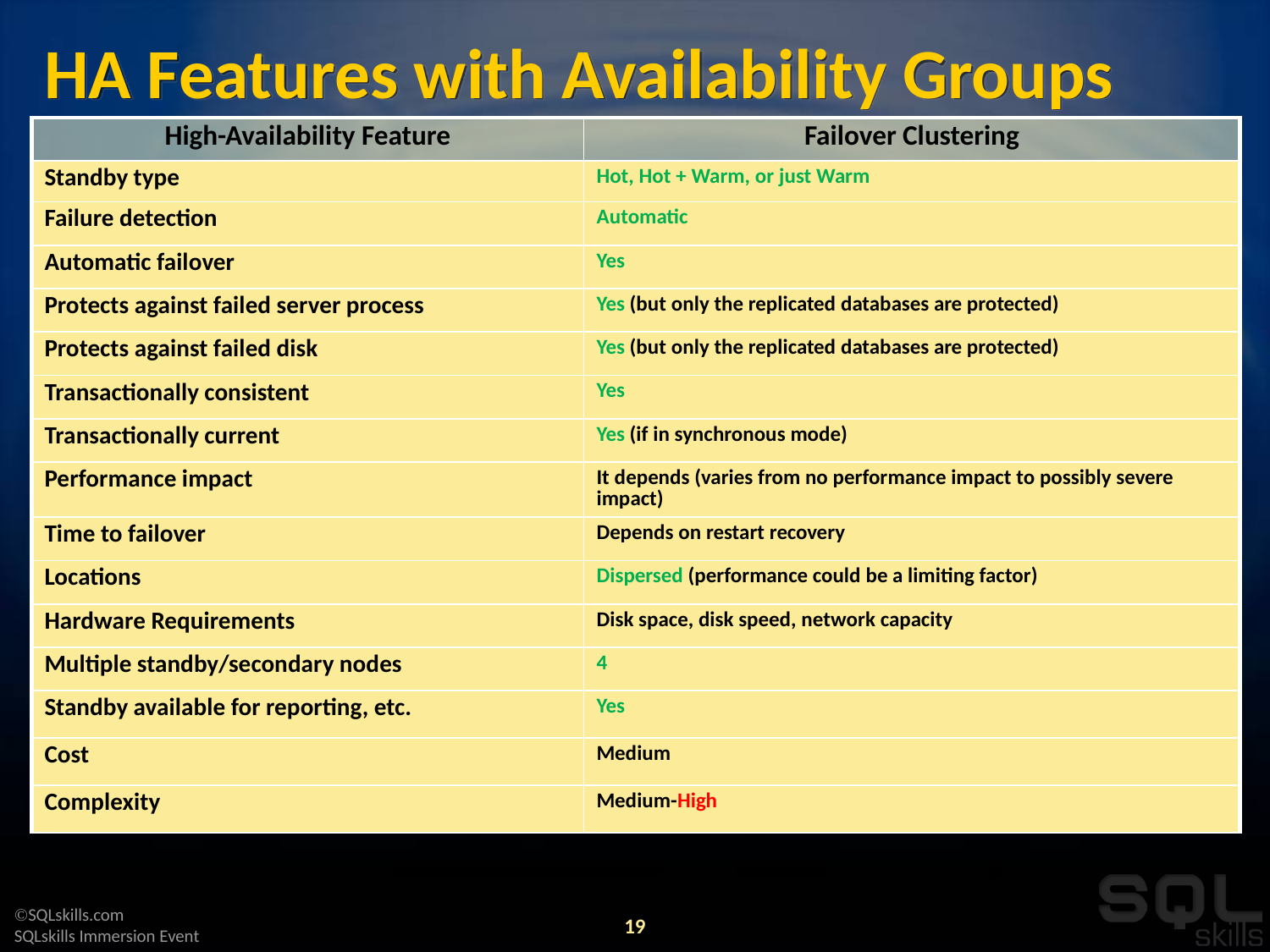

# HA Features with Availability Groups
| High-Availability Feature | Failover Clustering |
| --- | --- |
| Standby type | Hot, Hot + Warm, or just Warm |
| Failure detection | Automatic |
| Automatic failover | Yes |
| Protects against failed server process | Yes (but only the replicated databases are protected) |
| Protects against failed disk | Yes (but only the replicated databases are protected) |
| Transactionally consistent | Yes |
| Transactionally current | Yes (if in synchronous mode) |
| Performance impact | It depends (varies from no performance impact to possibly severe impact) |
| Time to failover | Depends on restart recovery |
| Locations | Dispersed (performance could be a limiting factor) |
| Hardware Requirements | Disk space, disk speed, network capacity |
| Multiple standby/secondary nodes | 4 |
| Standby available for reporting, etc. | Yes |
| Cost | Medium |
| Complexity | Medium-High |
19